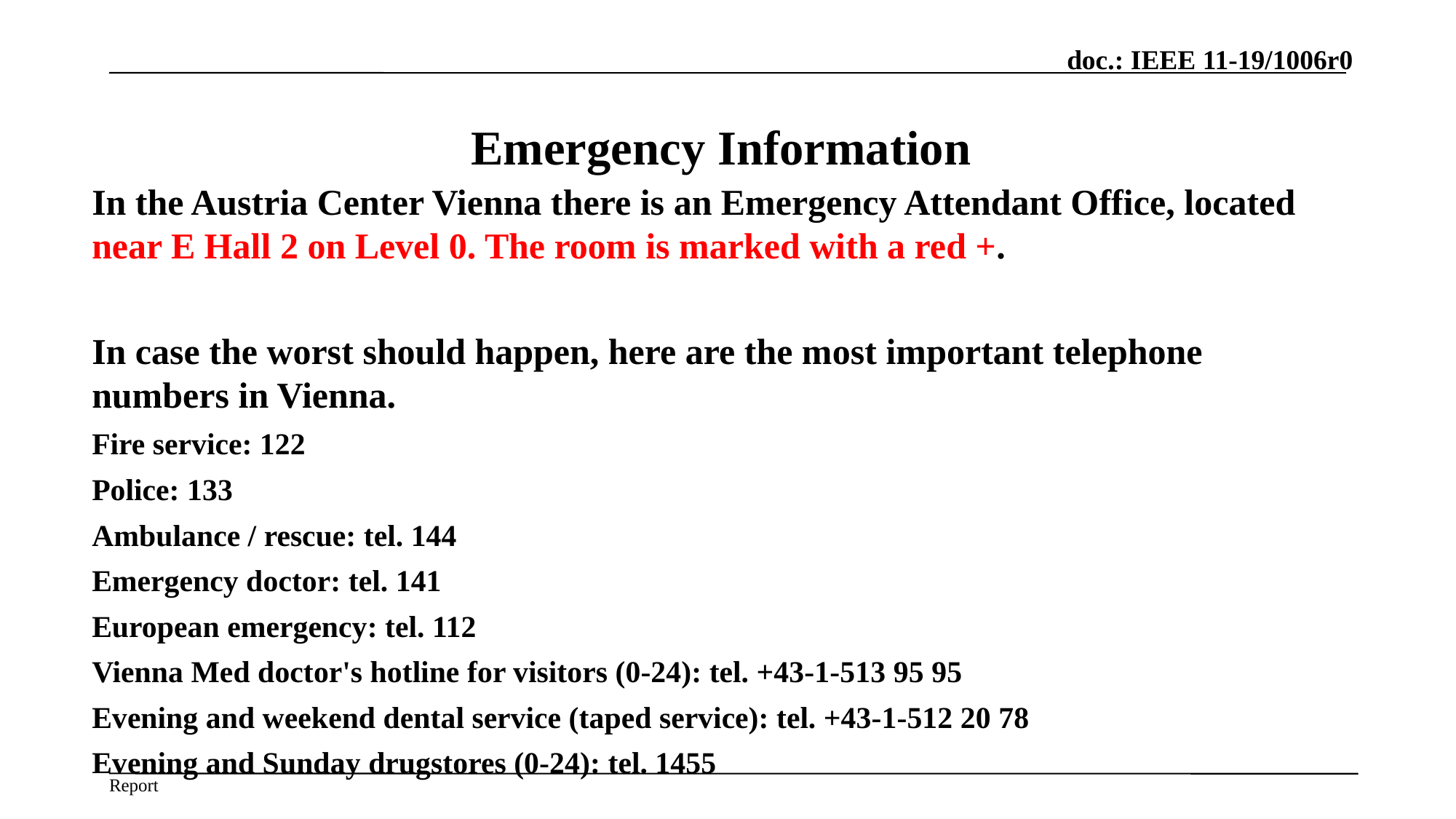

# Emergency Information
In the Austria Center Vienna there is an Emergency Attendant Office, located  near E Hall 2 on Level 0. The room is marked with a red +.

In case the worst should happen, here are the most important telephone numbers in Vienna.
Fire service: 122
Police: 133
Ambulance / rescue: tel. 144
Emergency doctor: tel. 141
European emergency: tel. 112
Vienna Med doctor's hotline for visitors (0-24): tel. +43-1-513 95 95
Evening and weekend dental service (taped service): tel. +43-1-512 20 78
Evening and Sunday drugstores (0-24): tel. 1455